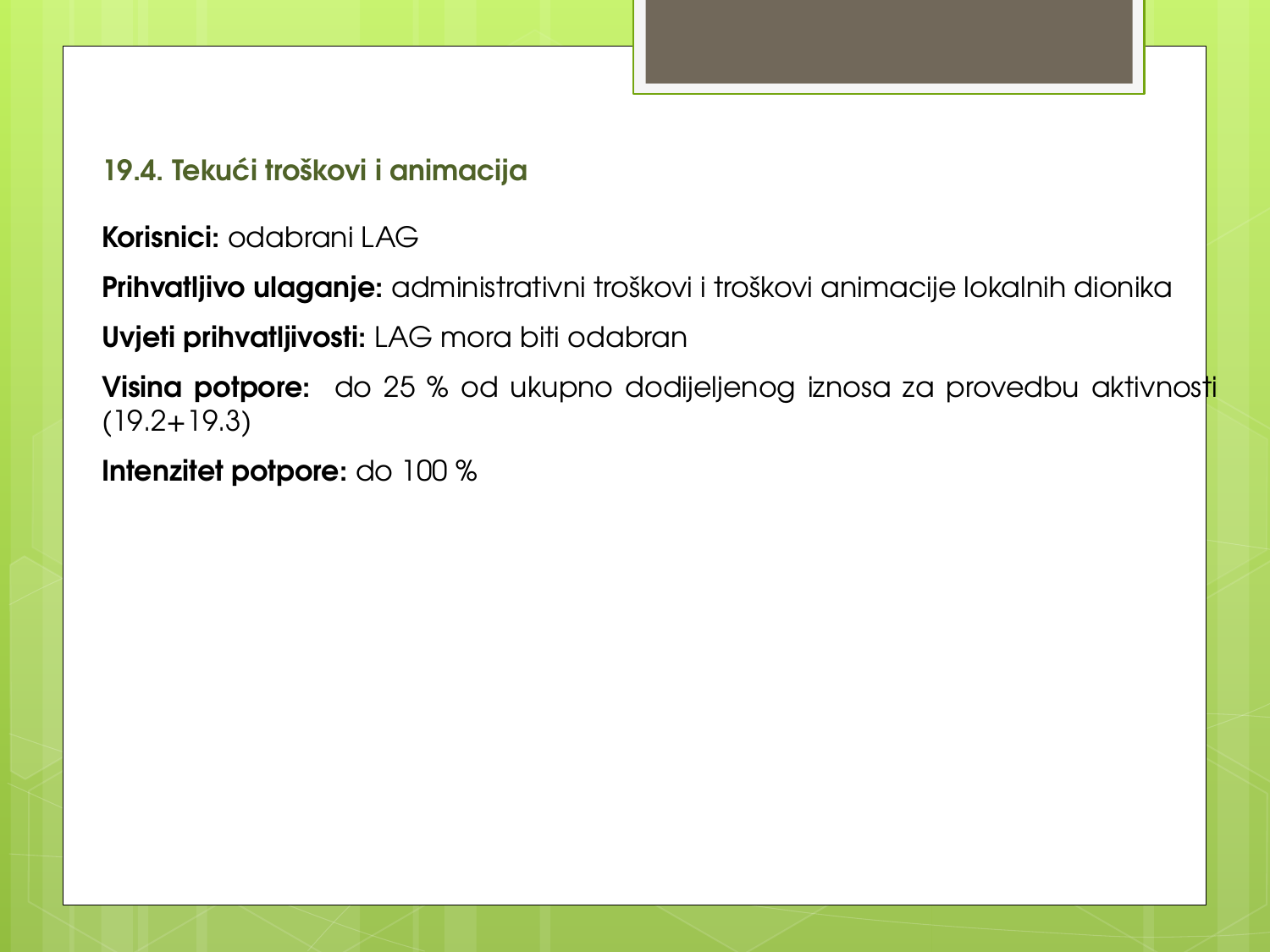

19.4. Tekući troškovi i animacija

Korisnici: odabrani LAG
Prihvatljivo ulaganje: administrativni troškovi i troškovi animacije lokalnih dionika
Uvjeti prihvatljivosti: LAG mora biti odabran
Visina potpore:  do 25 % od ukupno dodijeljenog iznosa za provedbu aktivnosti (19.2+19.3)
Intenzitet potpore: do 100 %